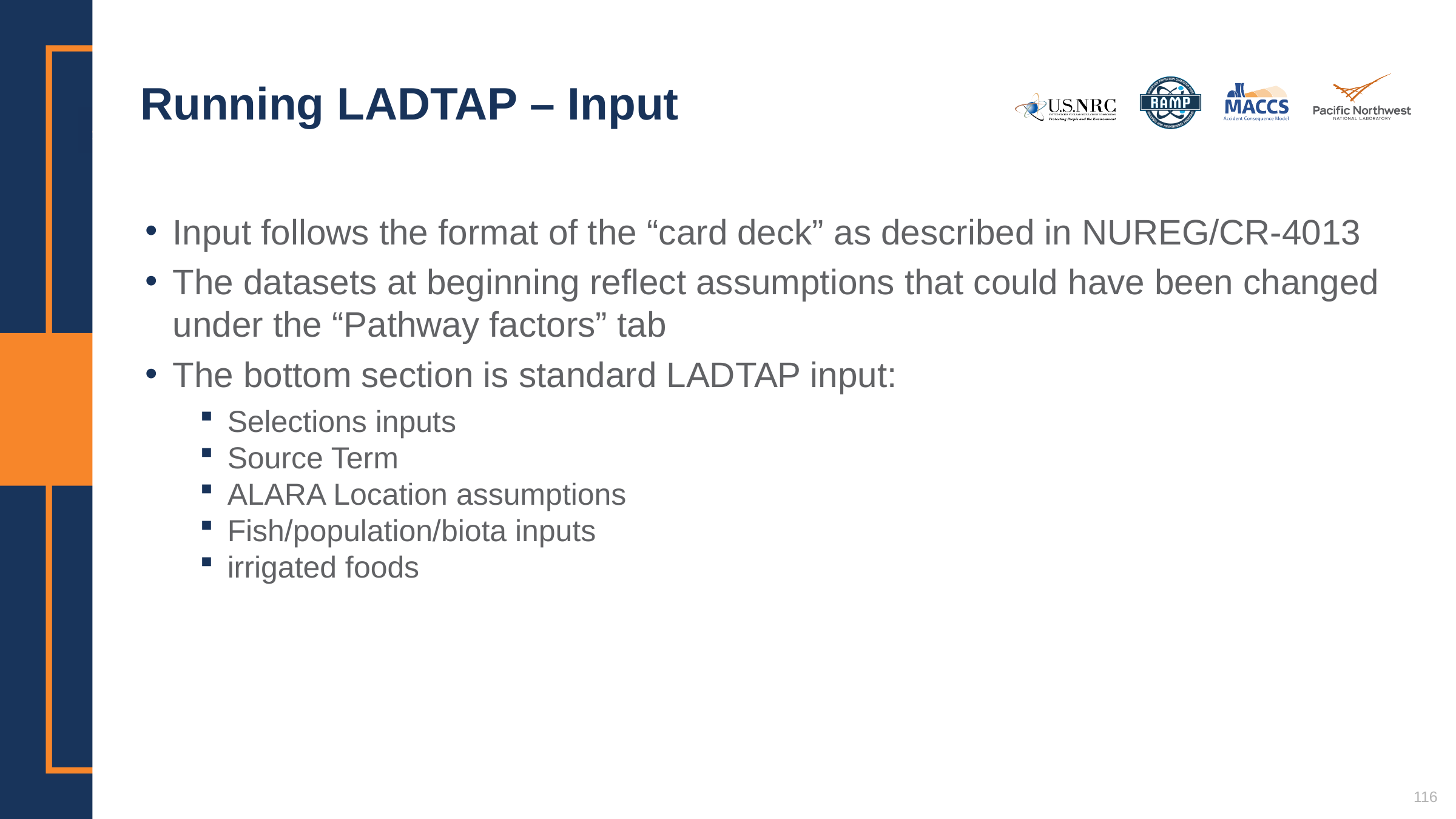

# Running LADTAP – Input
Input follows the format of the “card deck” as described in NUREG/CR-4013
The datasets at beginning reflect assumptions that could have been changed under the “Pathway factors” tab
The bottom section is standard LADTAP input:
Selections inputs
Source Term
ALARA Location assumptions
Fish/population/biota inputs
irrigated foods
116